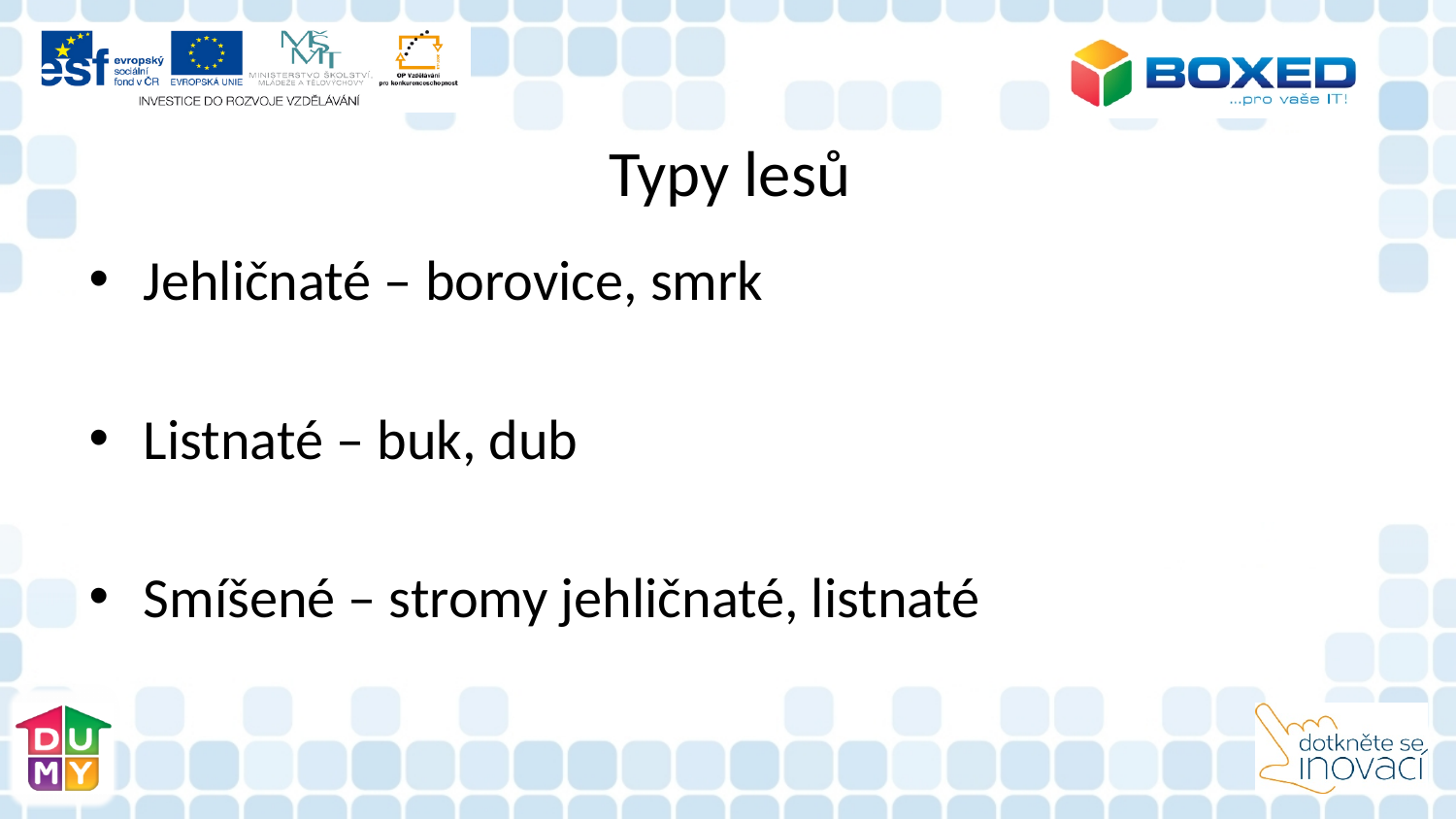

# Typy lesů
Jehličnaté – borovice, smrk

Listnaté – buk, dub

Smíšené – stromy jehličnaté, listnaté